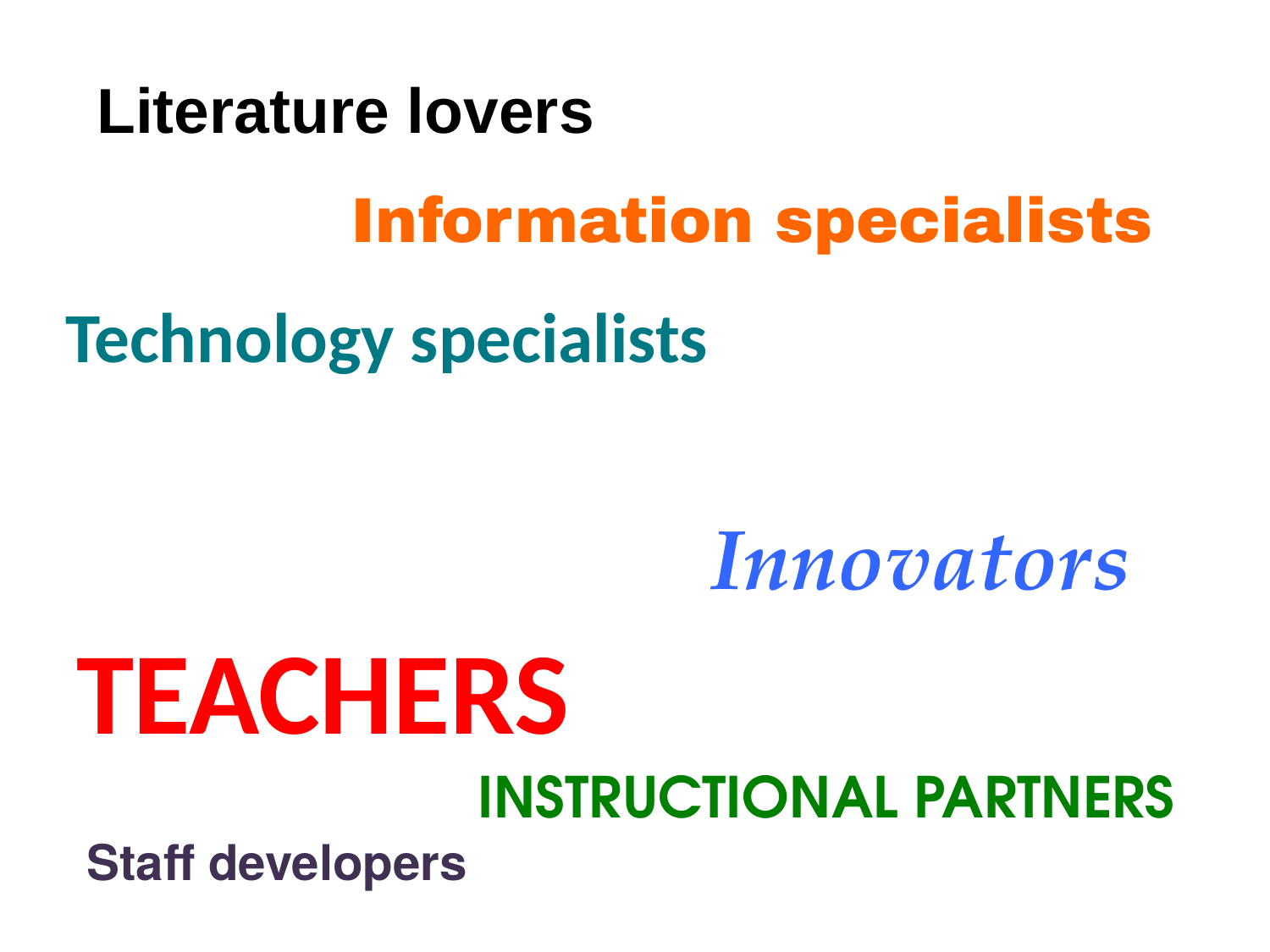

Literature lovers
Information specialists
Technology specialists
Innovators
# TEACHERS
INSTRUCTIONAL PARTNERS
Staff developers